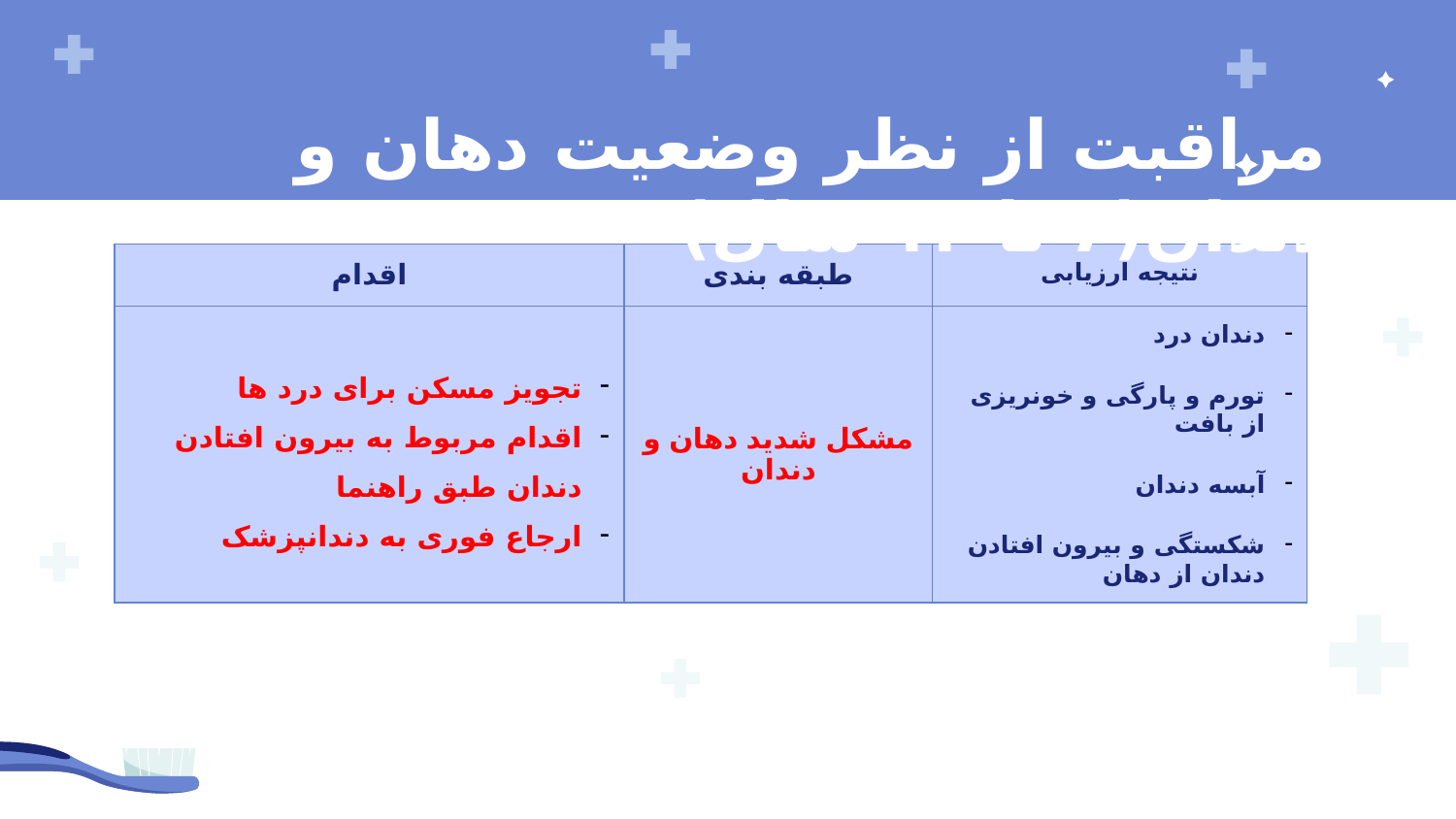

# مراقبت از نظر وضعیت دهان و دندان(۶ تا ۱۴ سال)

| اقدام | طبقه بندی | نتیجه ارزیابی |
| --- | --- | --- |
| تجویز مسکن برای درد ها اقدام مربوط به بیرون افتادن دندان طبق راهنما ارجاع فوری به دندانپزشک | مشکل شدید دهان و دندان | دندان درد تورم و پارگی و خونریزی از بافت آبسه دندان شکستگی و بیرون افتادن دندان از دهان |